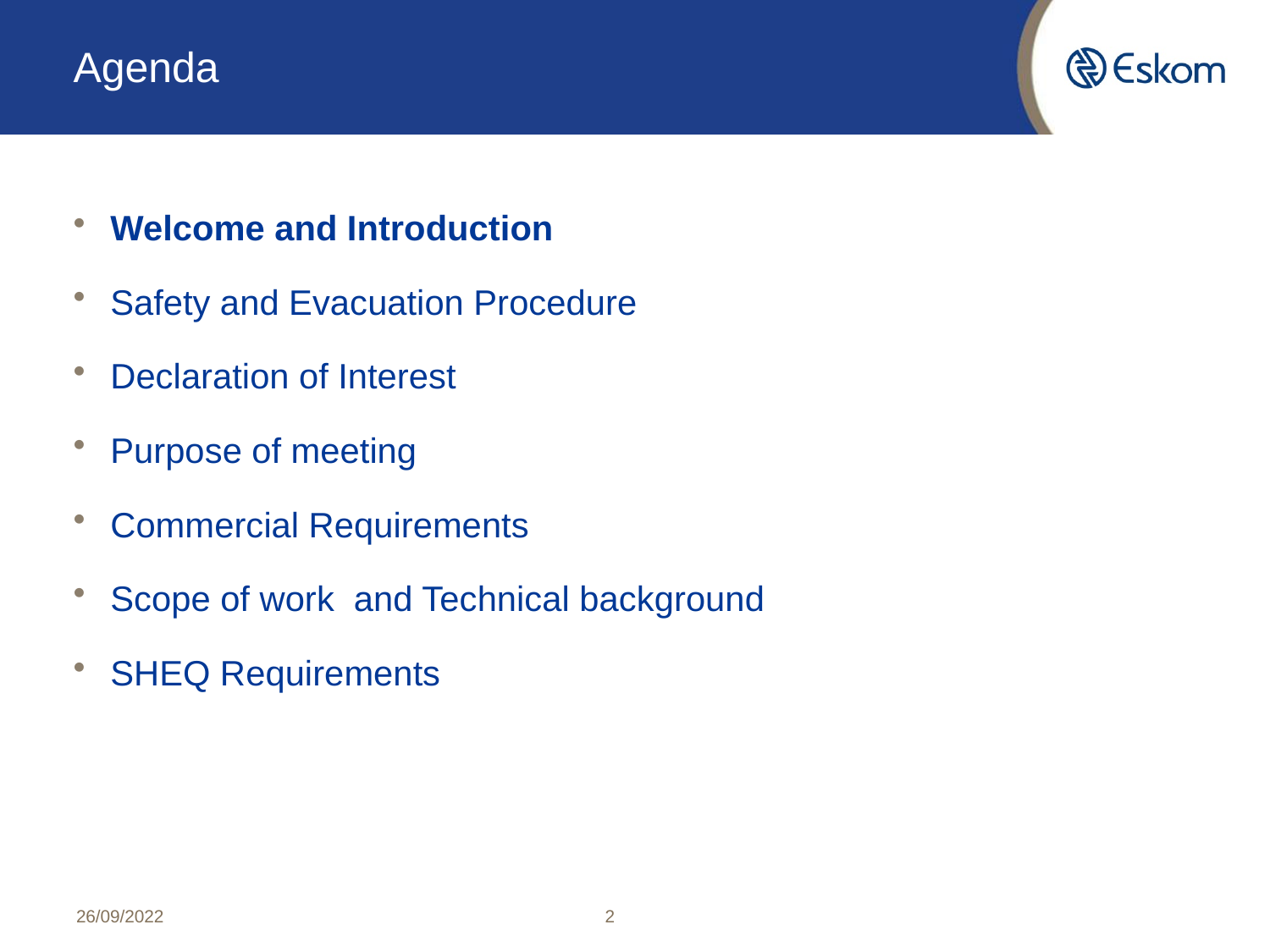

# Agenda
Welcome and Introduction
Safety and Evacuation Procedure
Declaration of Interest
Purpose of meeting
Commercial Requirements
Scope of work  and Technical background
SHEQ Requirements

26/09/2022
2